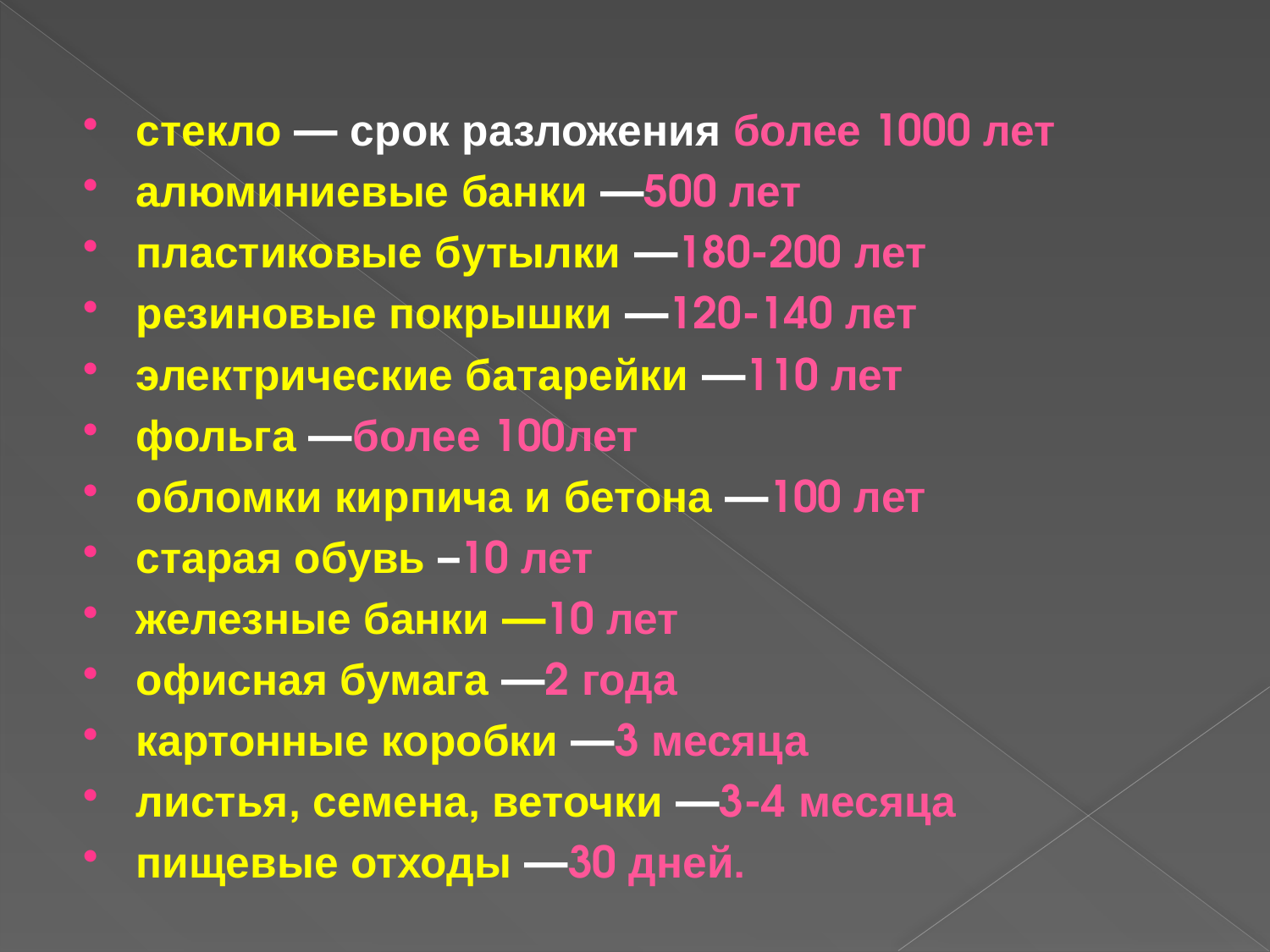

стекло — срок разложения более 1000 лет
алюминиевые банки —500 лет
пластиковые бутылки —180-200 лет
резиновые покрышки —120-140 лет
электрические батарейки —110 лет
фольга —более 100лет
обломки кирпича и бетона —100 лет
старая обувь –10 лет
железные банки —10 лет
офисная бумага —2 года
картонные коробки —3 месяца
листья, семена, веточки —3-4 месяца
пищевые отходы —30 дней.